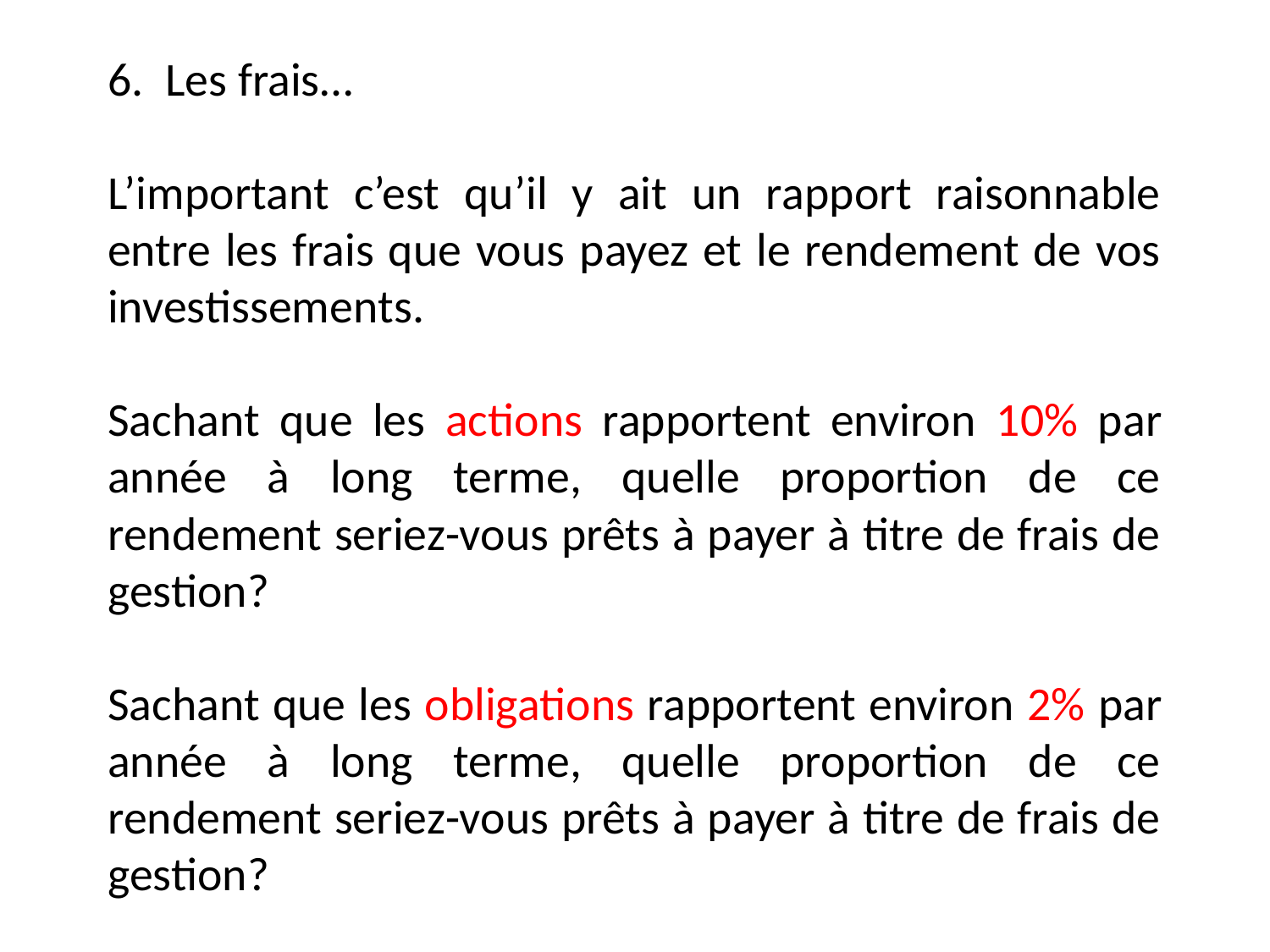

6.  Les frais…

L’important c’est qu’il y ait un rapport raisonnable entre les frais que vous payez et le rendement de vos investissements.

Sachant que les actions rapportent environ 10% par année à long terme, quelle proportion de ce rendement seriez-vous prêts à payer à titre de frais de gestion?

Sachant que les obligations rapportent environ 2% par année à long terme, quelle proportion de ce rendement seriez-vous prêts à payer à titre de frais de gestion?